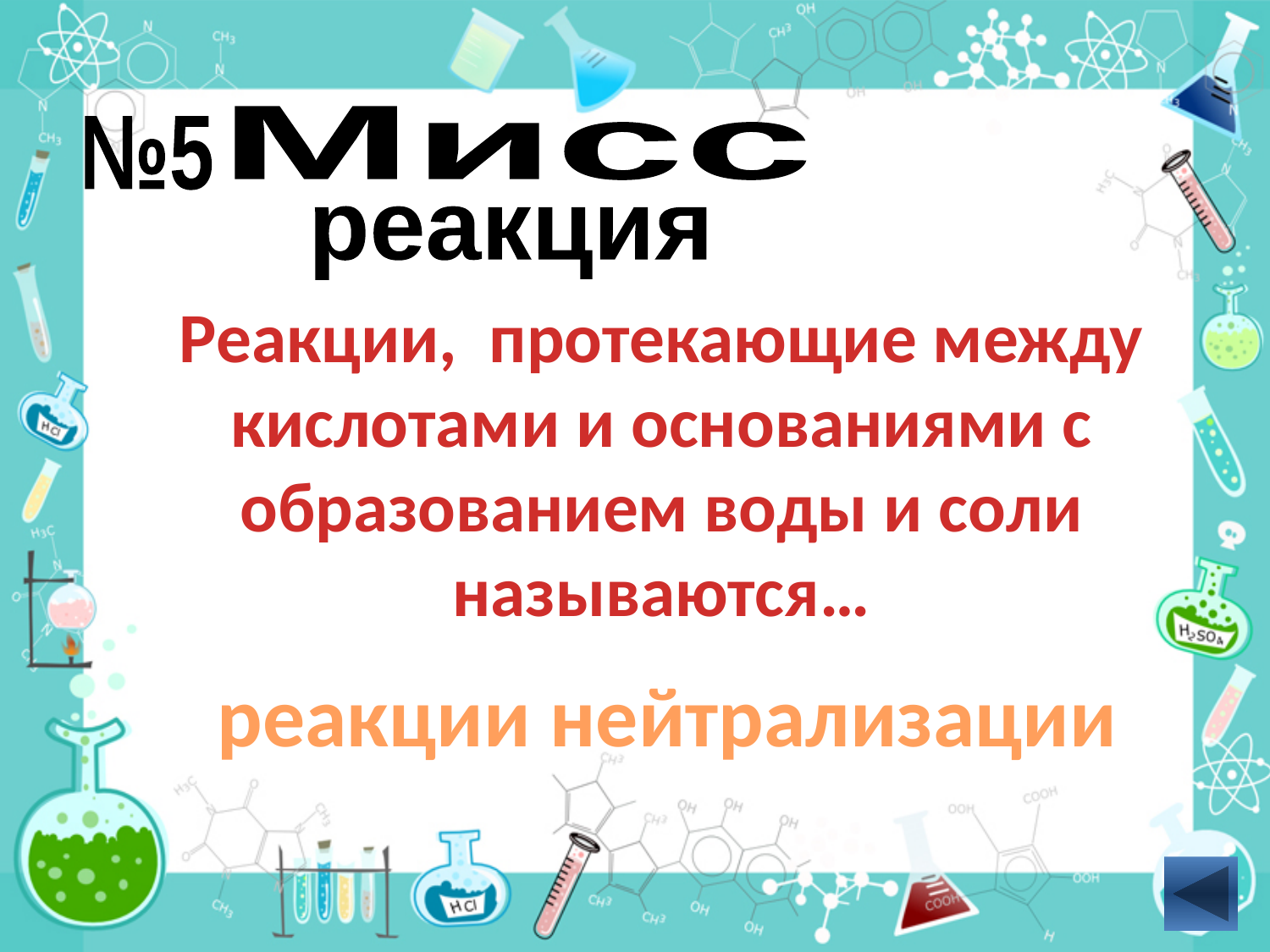

Мисс
№5
реакция
Реакции,  протекающие между кислотами и основаниями с образованием воды и соли называются…
реакции нейтрализации